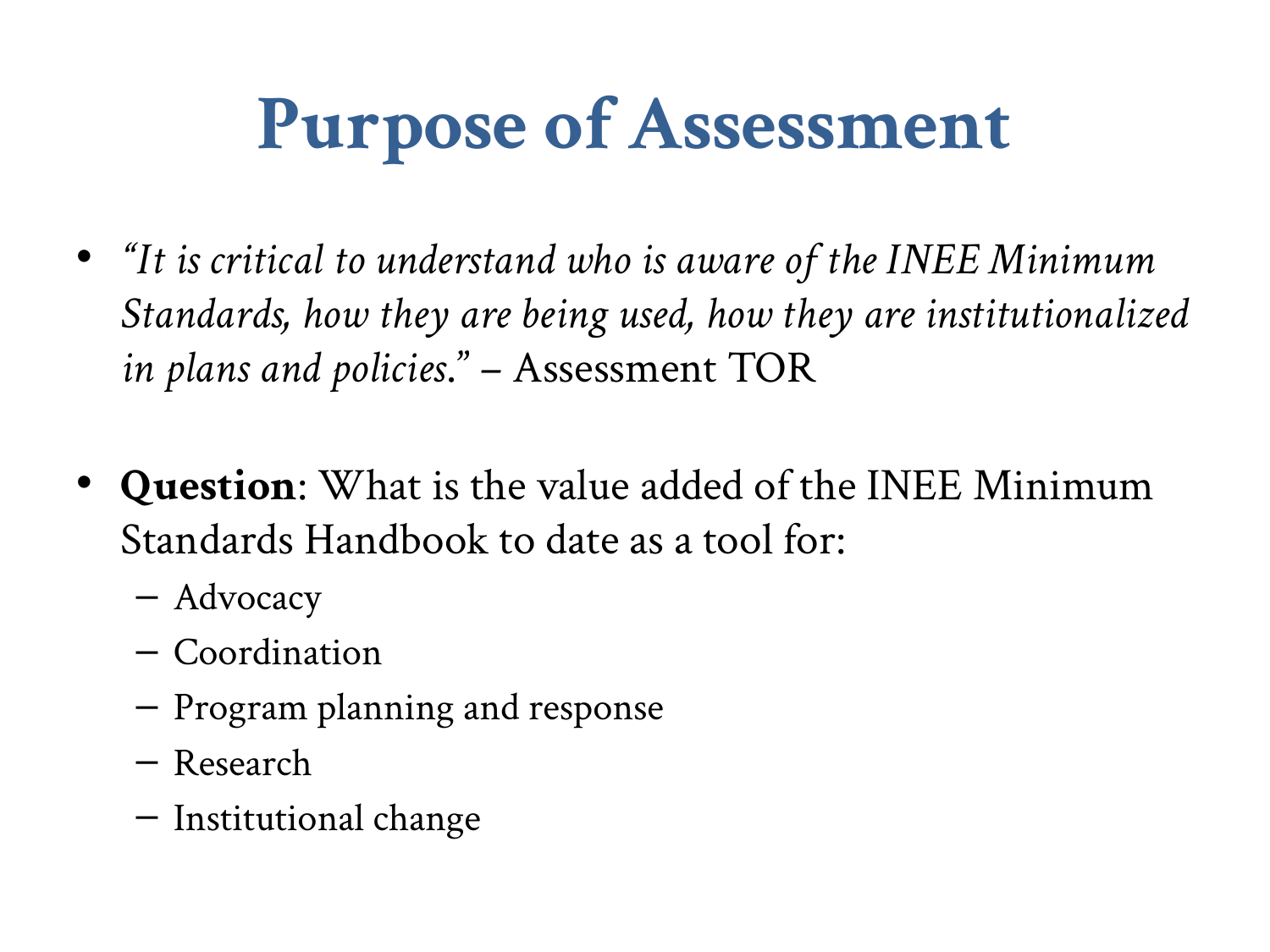

# Purpose of Assessment
“It is critical to understand who is aware of the INEE Minimum Standards, how they are being used, how they are institutionalized in plans and policies.” – Assessment TOR
Question: What is the value added of the INEE Minimum Standards Handbook to date as a tool for:
Advocacy
Coordination
Program planning and response
Research
Institutional change